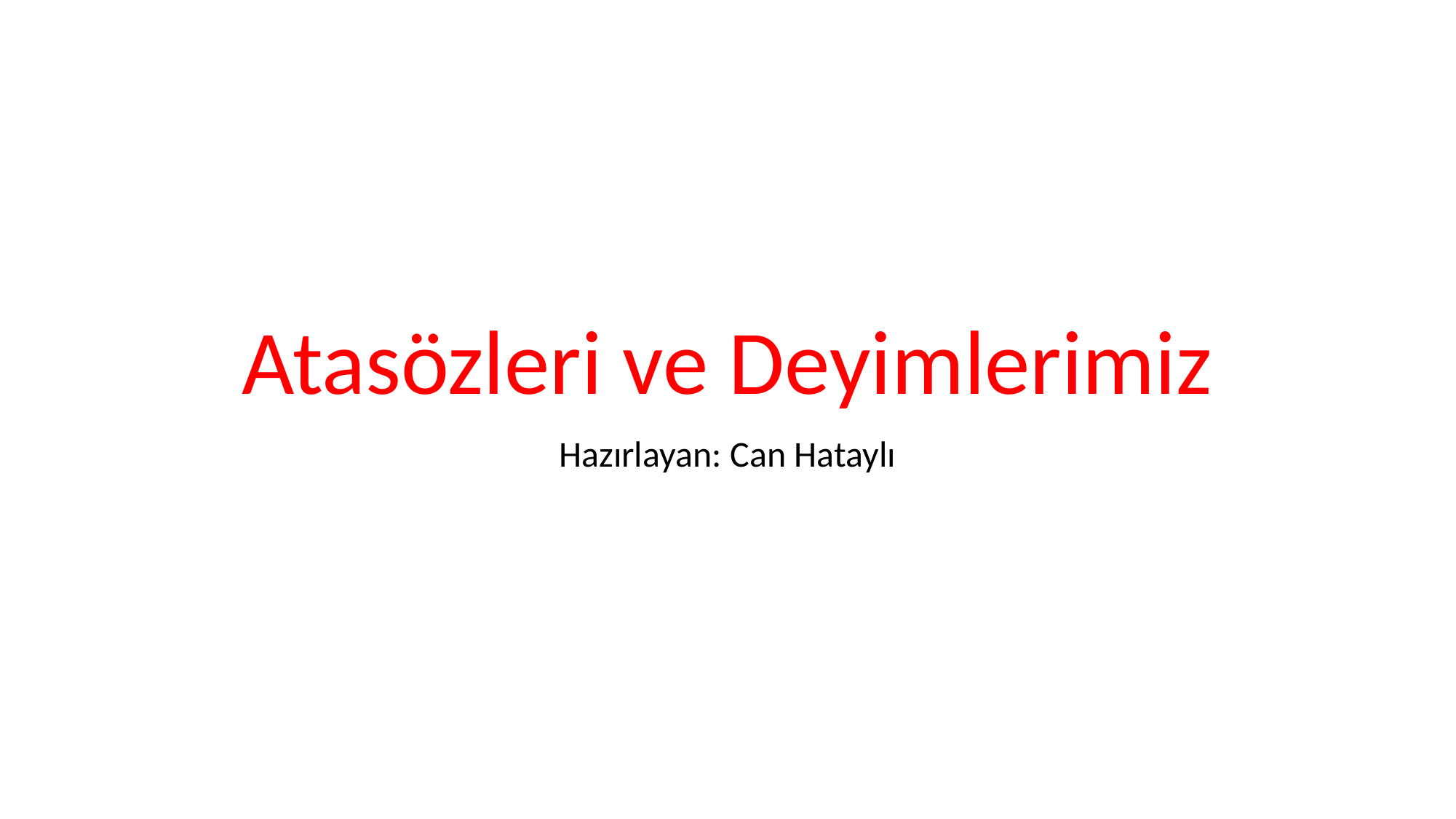

# Atasözleri ve Deyimlerimiz
Hazırlayan: Can Hataylı